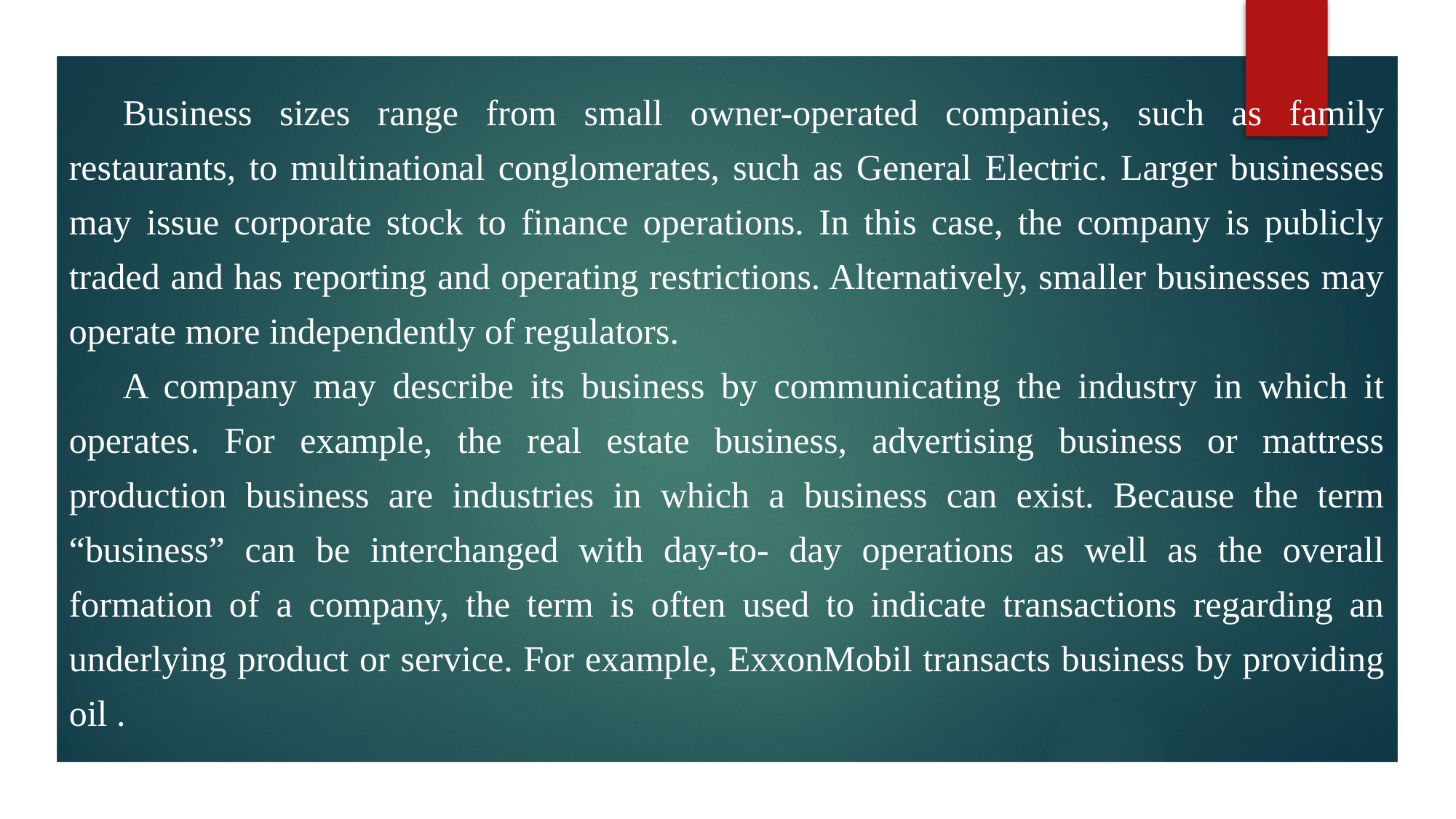

Business sizes range from small owner-operated companies, such as family restaurants, to multinational conglomerates, such as General Electric. Larger businesses may issue corporate stock to finance operations. In this case, the company is publicly traded and has reporting and operating restrictions. Alternatively, smaller businesses may operate more independently of regulators.
A company may describe its business by communicating the industry in which it operates. For example, the real estate business, advertising business or mattress production business are industries in which a business can exist. Because the term “business” can be interchanged with day-to- day operations as well as the overall formation of a company, the term is often used to indicate transactions regarding an underlying product or service. For example, ExxonMobil transacts business by providing oil .